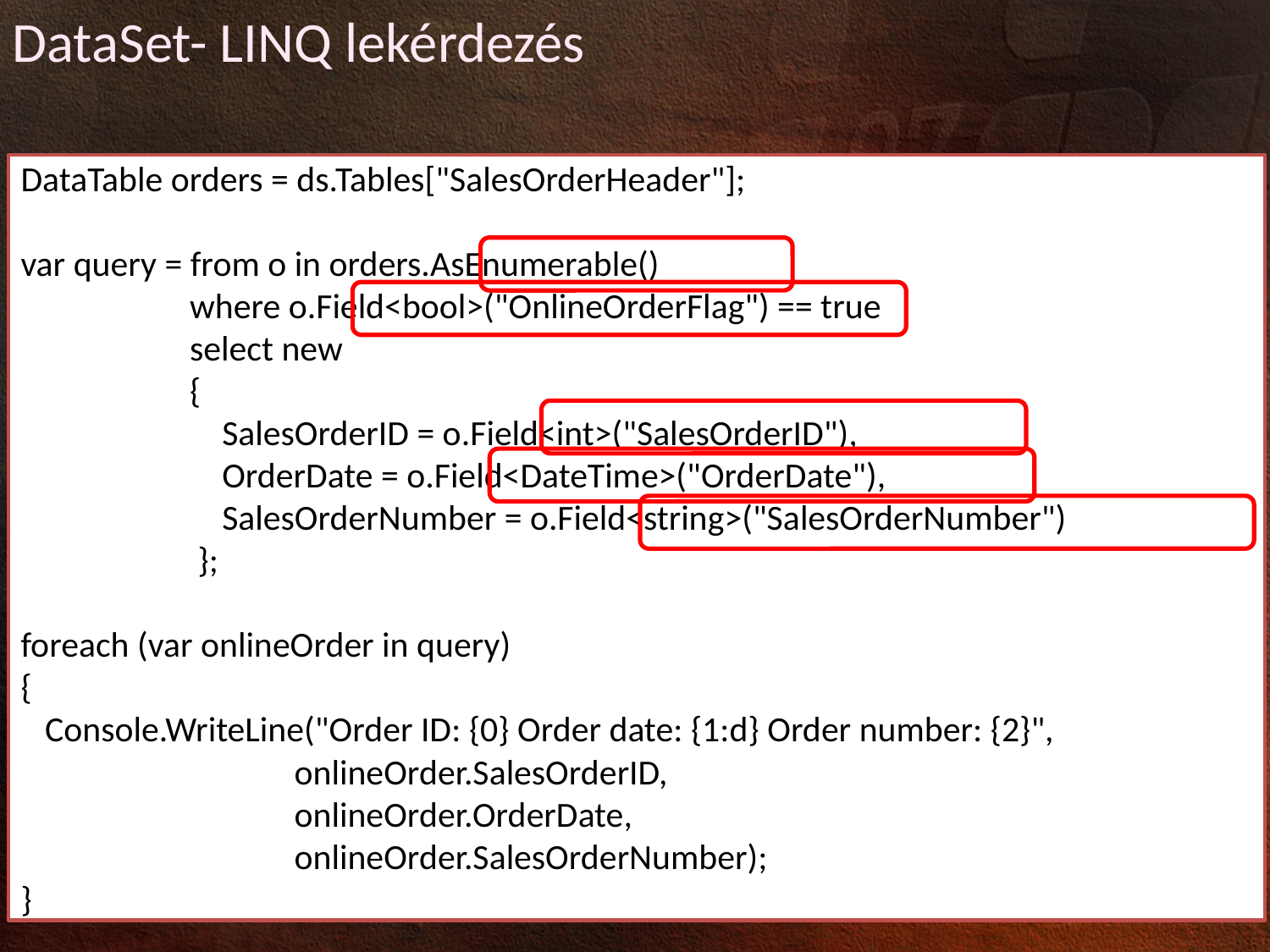

DataSet- LINQ lekérdezés
DataTable orders = ds.Tables["SalesOrderHeader"];

var query = from o in orders.AsEnumerable()
                     where o.Field<bool>("OnlineOrderFlag") == true
                     select new
                     {
                         SalesOrderID = o.Field<int>("SalesOrderID"),
                         OrderDate = o.Field<DateTime>("OrderDate"),
                         SalesOrderNumber = o.Field<string>("SalesOrderNumber")
                      };

foreach (var onlineOrder in query)
{
   Console.WriteLine("Order ID: {0} Order date: {1:d} Order number: {2}",
                                  onlineOrder.SalesOrderID,
                                  onlineOrder.OrderDate,
                                  onlineOrder.SalesOrderNumber);
}